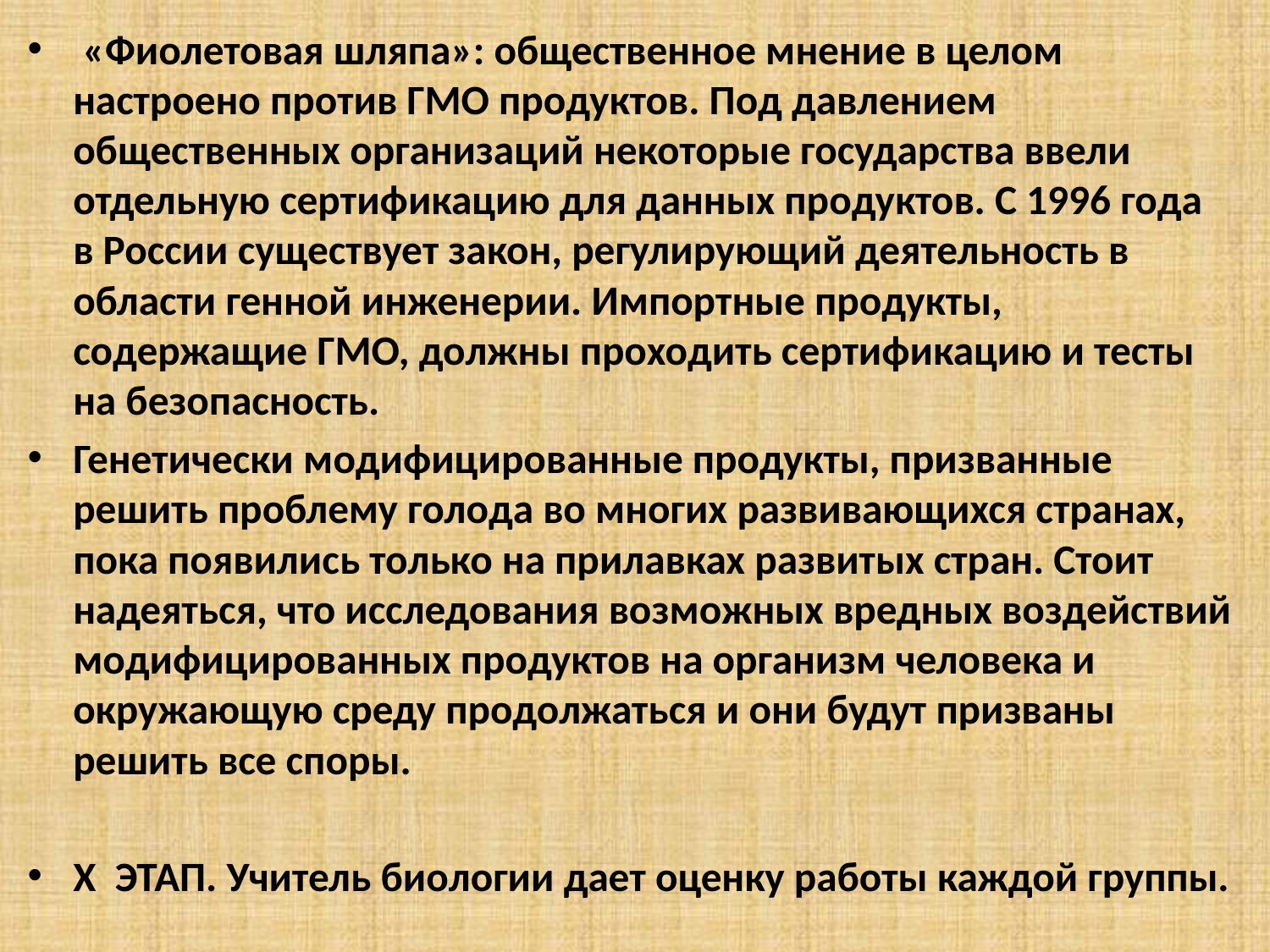

«Фиолетовая шляпа»: общественное мнение в целом настроено против ГМО продуктов. Под давлением общественных организаций некоторые государства ввели отдельную сертификацию для данных продуктов. С 1996 года в России существует закон, регулирующий деятельность в области генной инженерии. Импортные продукты, содержащие ГМО, должны проходить сертификацию и тесты на безопасность.
Генетически модифицированные продукты, призванные решить проблему голода во многих развивающихся странах, пока появились только на прилавках развитых стран. Стоит надеяться, что исследования возможных вредных воздействий модифицированных продуктов на организм человека и окружающую среду продолжаться и они будут призваны решить все споры.

Х  ЭТАП. Учитель биологии дает оценку работы каждой группы.